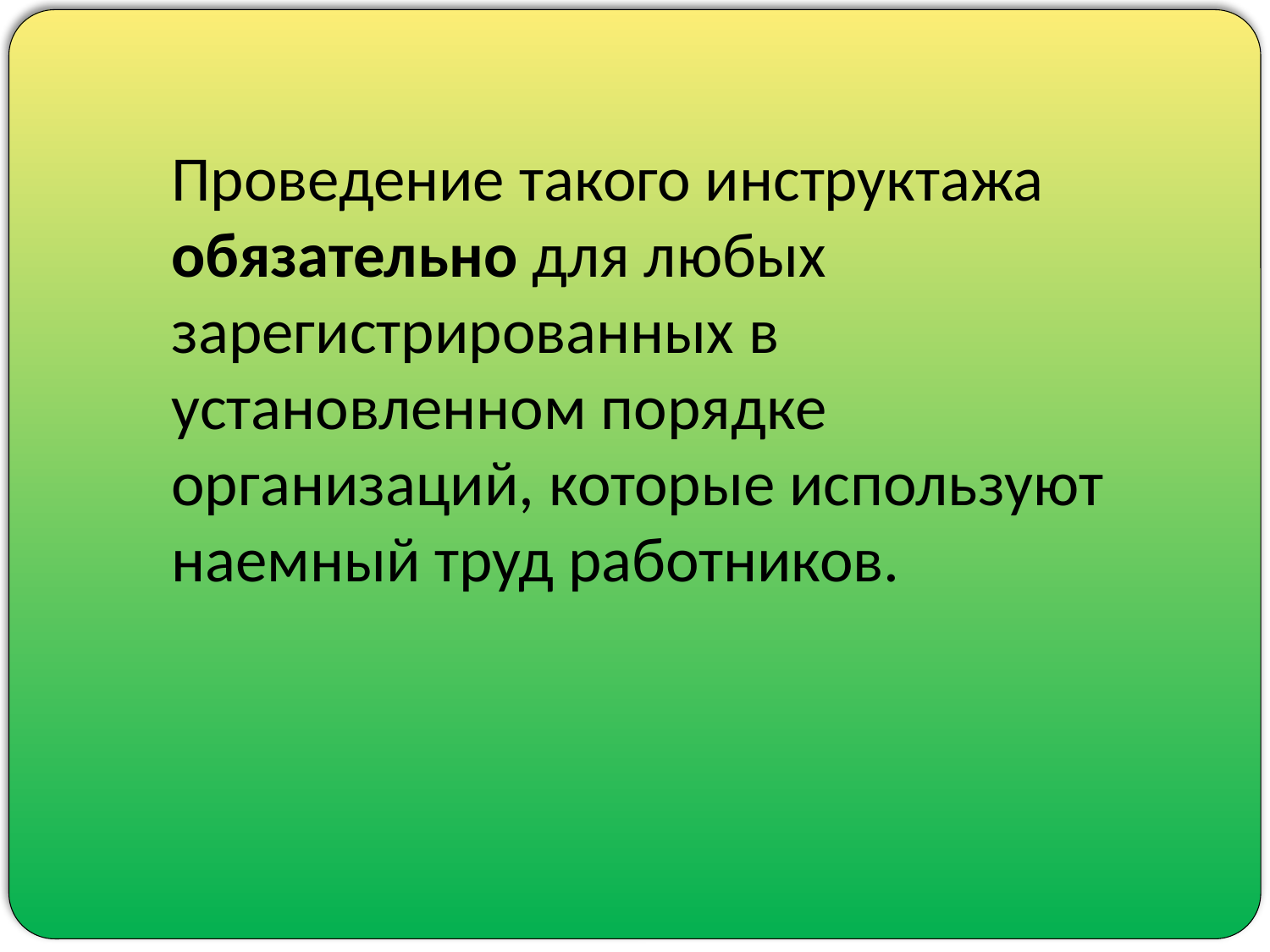

Проведение такого инструктажа обязательно для любых зарегистрированных в установленном порядке организаций, которые используют наемный труд работников.